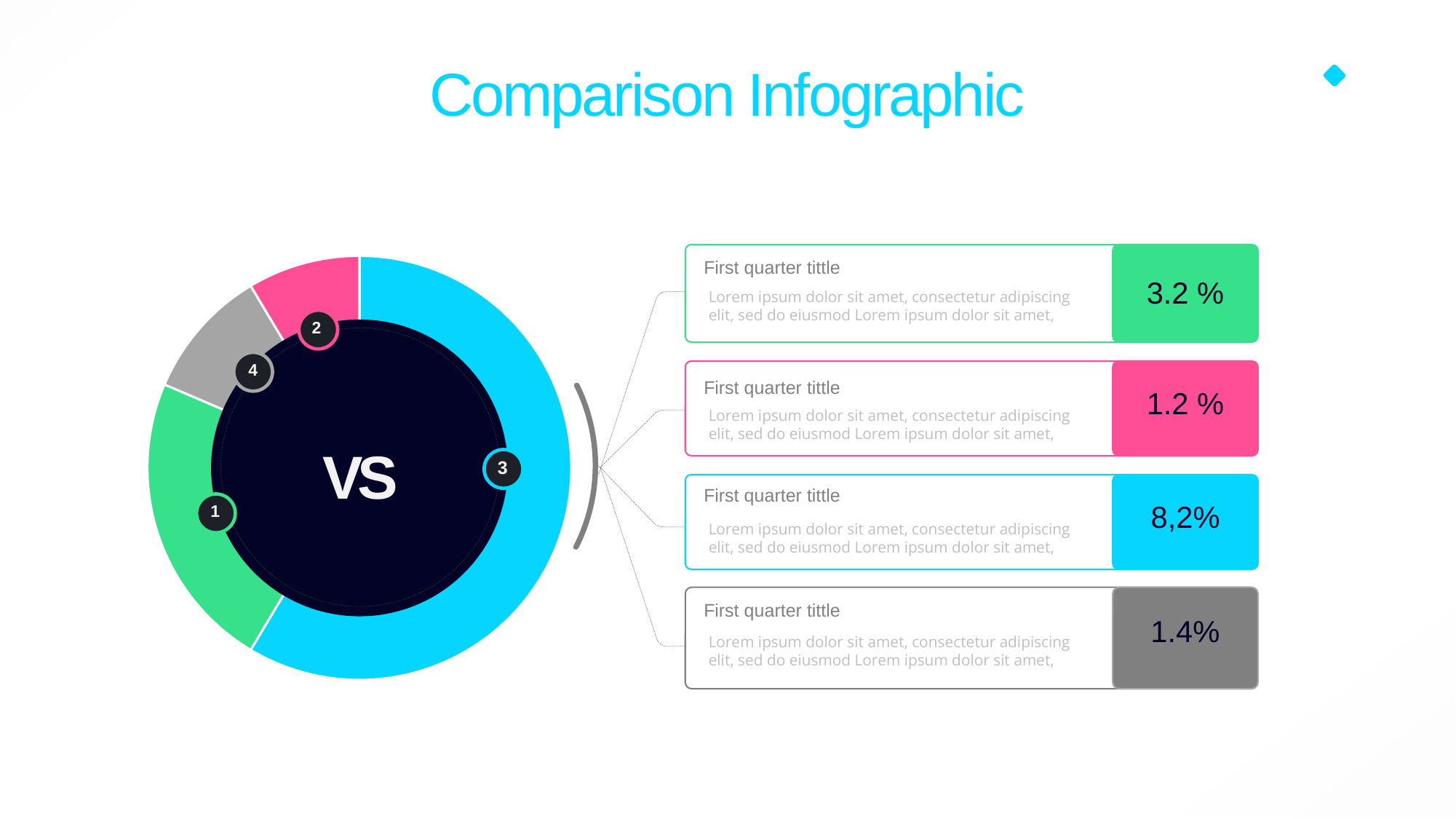

Comparison Infographic

### Chart

| Category | Sales |
|---|---|
| 1st Qtr | 8.2 |
| 2nd Qtr | 3.2 |
| 3rd Qtr | 1.4 |
| 4th Qtr | 1.2 |
2

4
VS

3

1
First quarter tittle
3.2 %
Lorem ipsum dolor sit amet, consectetur adipiscing elit, sed do eiusmod Lorem ipsum dolor sit amet,

First quarter tittle
1.2 %
Lorem ipsum dolor sit amet, consectetur adipiscing elit, sed do eiusmod Lorem ipsum dolor sit amet,

First quarter tittle
8,2%
Lorem ipsum dolor sit amet, consectetur adipiscing elit, sed do eiusmod Lorem ipsum dolor sit amet,

First quarter tittle

1.4%
Lorem ipsum dolor sit amet, consectetur adipiscing elit, sed do eiusmod Lorem ipsum dolor sit amet,